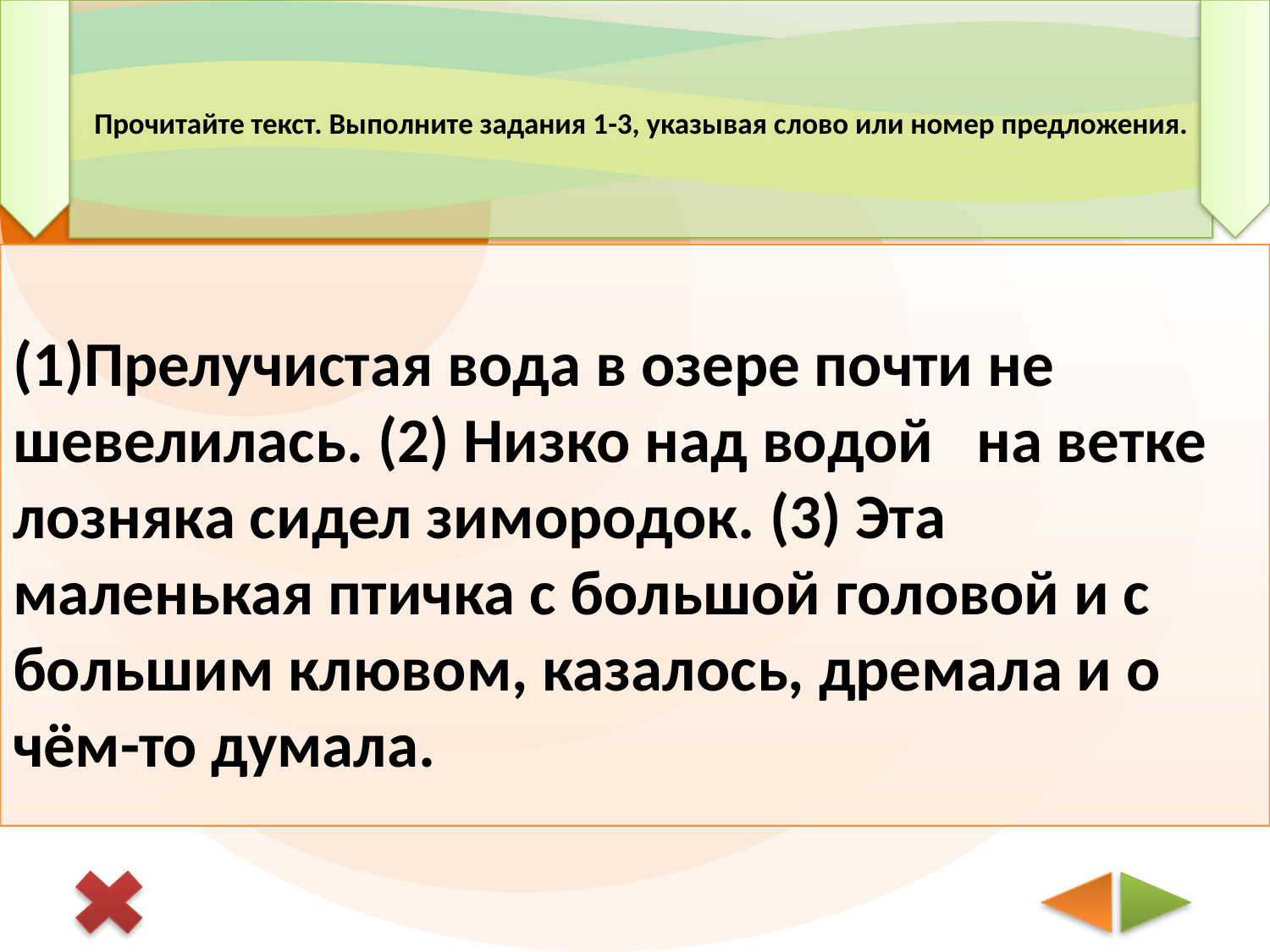

# Прочитайте текст. Выполните задания 1-3, указывая слово или номер предложения.

(1)Прелучистая вода в озере почти не шевелилась. (2) Низко над водой   на ветке лозняка сидел зимородок. (3) Эта маленькая птичка с большой головой и с большим клювом, казалось, дремала и о чём-то думала.